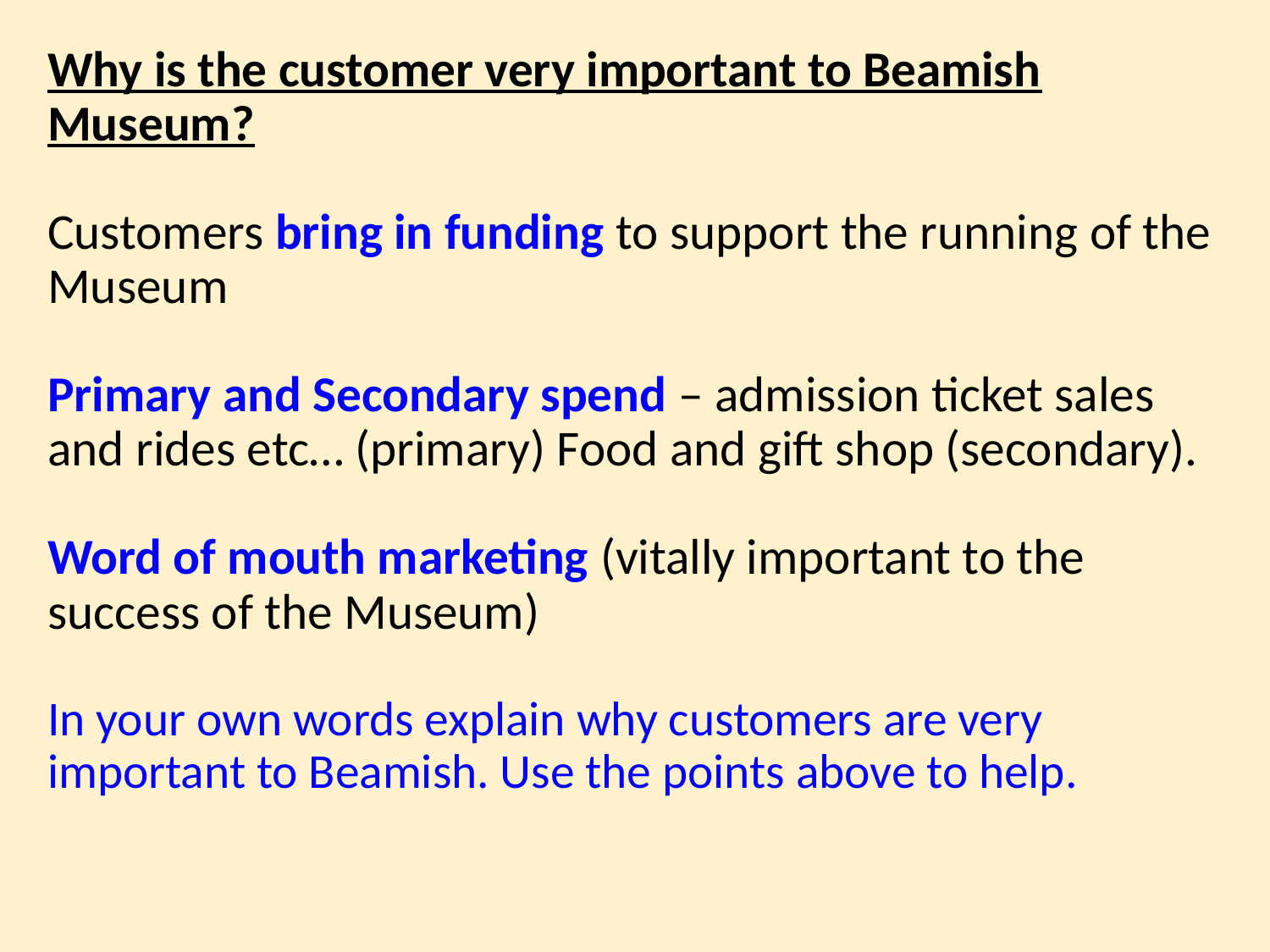

# Why is the customer very important to Beamish Museum? Customers bring in funding to support the running of the Museum Primary and Secondary spend – admission ticket sales and rides etc… (primary) Food and gift shop (secondary). Word of mouth marketing (vitally important to the success of the Museum) In your own words explain why customers are very important to Beamish. Use the points above to help.